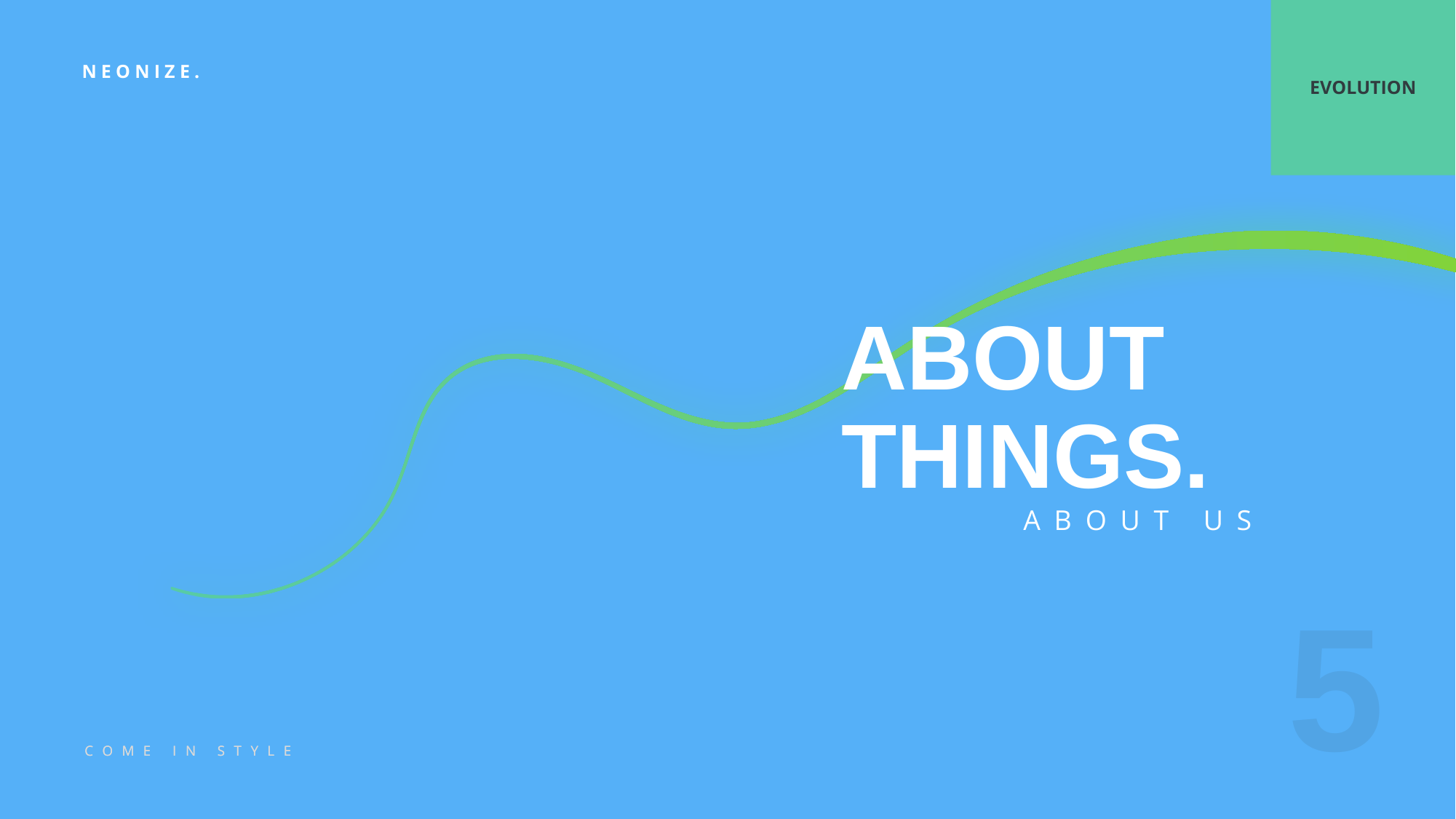

NEONIZE.
EVOLUTION

# ABOUT THINGS.
ABOUT US
COME IN STYLE